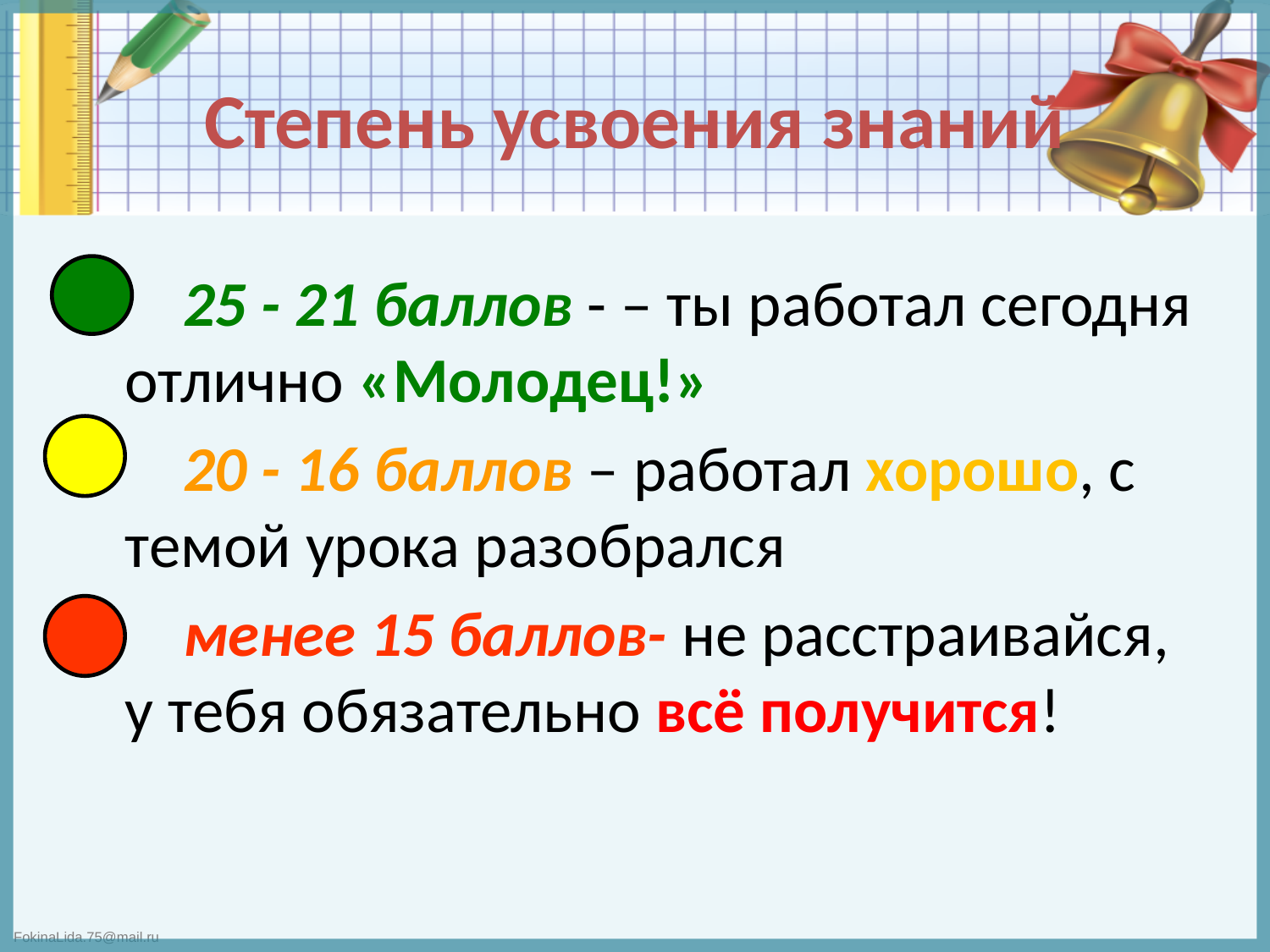

Степень усвоения знаний

    25 - 21 баллов - – ты работал сегодня отлично «Молодец!»
    20 - 16 баллов – работал хорошо, с темой урока разобрался
    менее 15 баллов- не расстраивайся, у тебя обязательно всё получится!